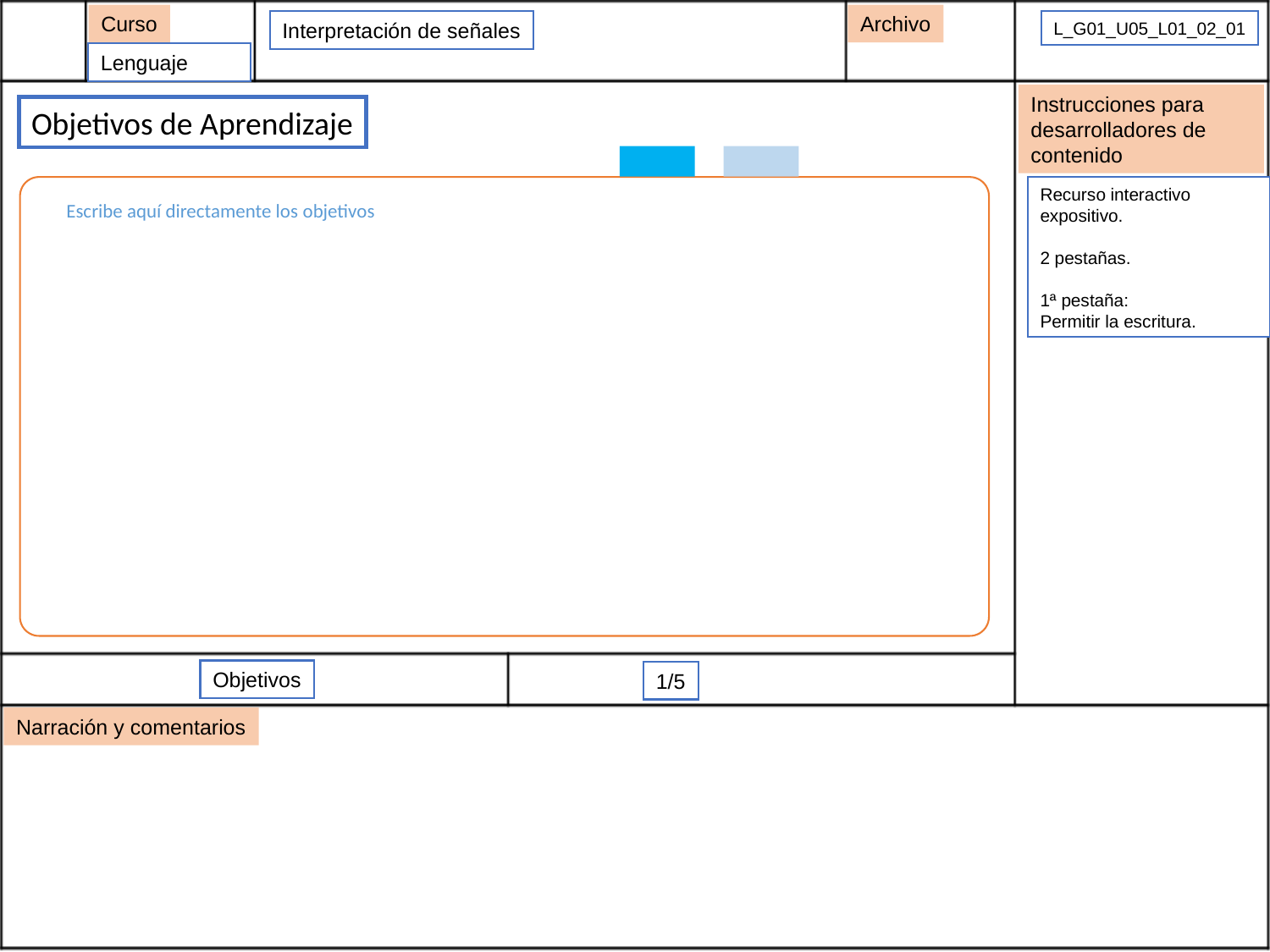

Archivo
Curso
Interpretación de señales
L_G01_U05_L01_02_01
Lenguaje
Instrucciones para desarrolladores de contenido
Objetivos de Aprendizaje

Recurso interactivo expositivo.

2 pestañas.

1ª pestaña:
Permitir la escritura.

Escribe aquí directamente los objetivos
Objetivos
1/5
Narración y comentarios